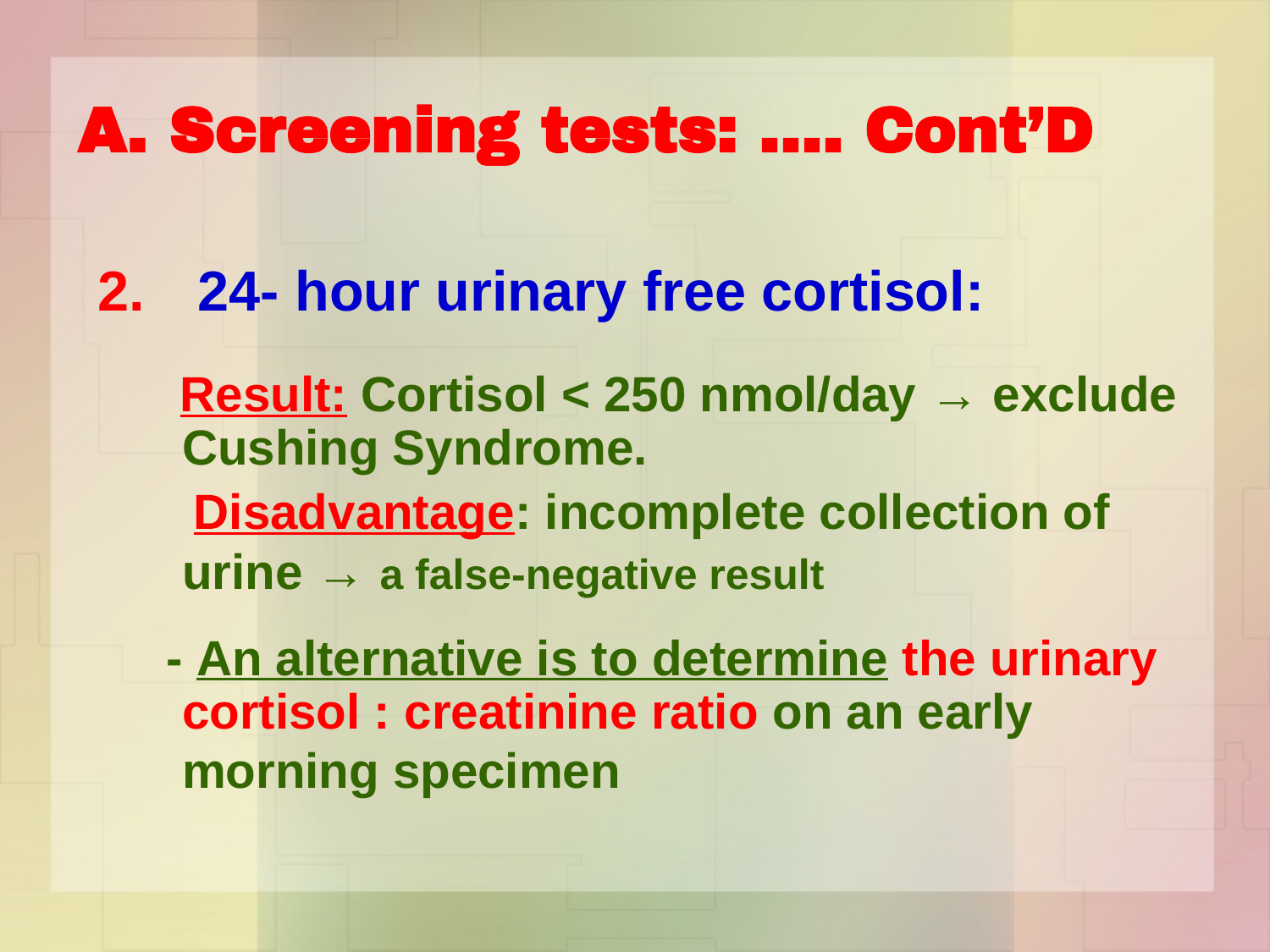

# A. Screening tests: …. Cont’D
 24- hour urinary free cortisol:

      Result: Cortisol < 250 nmol/day → exclude Cushing Syndrome.
       Disadvantage: incomplete collection of urine → a false-negative result

     - An alternative is to determine the urinary cortisol : creatinine ratio on an early morning specimen